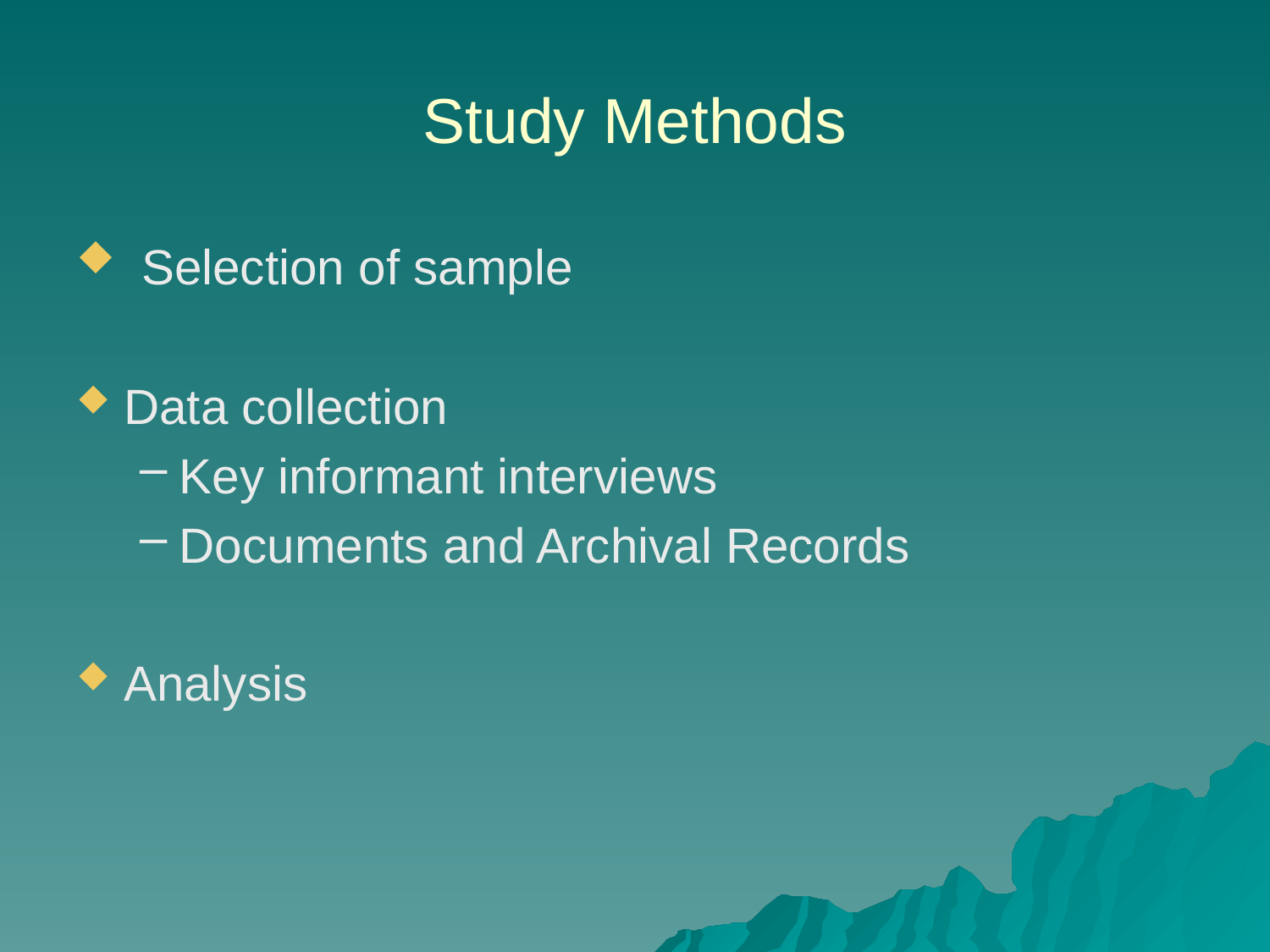

Study Methods
 Selection of sample

Data collection
Key informant interviews
Documents and Archival Records

Analysis